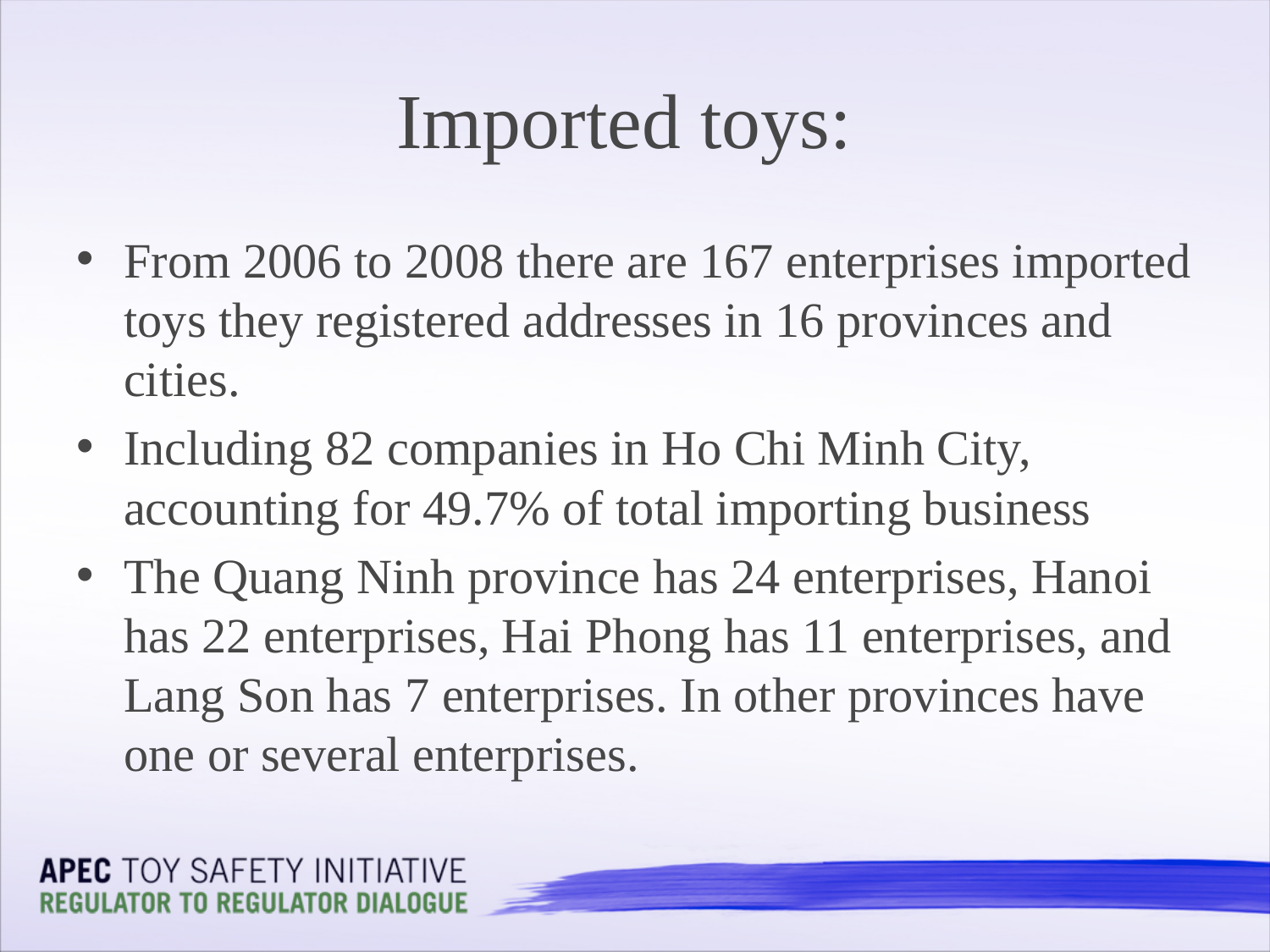

# Imported toys:
From 2006 to 2008 there are 167 enterprises imported toys they registered addresses in 16 provinces and cities.
Including 82 companies in Ho Chi Minh City, accounting for 49.7% of total importing business
The Quang Ninh province has 24 enterprises, Hanoi has 22 enterprises, Hai Phong has 11 enterprises, and Lang Son has 7 enterprises. In other provinces have one or several enterprises.